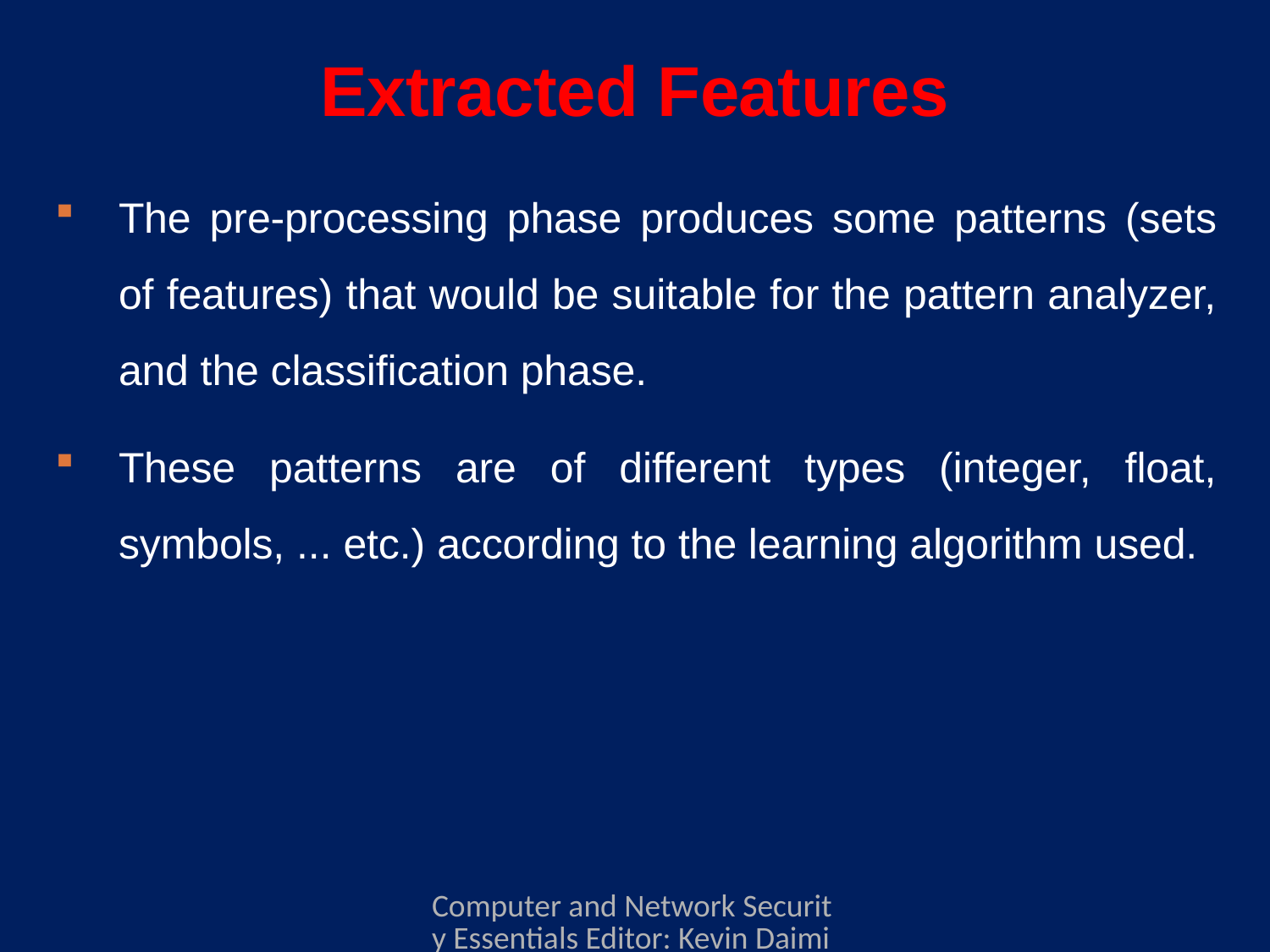

# Extracted Features
The pre-processing phase produces some patterns (sets of features) that would be suitable for the pattern analyzer, and the classification phase.
These patterns are of different types (integer, float, symbols, ... etc.) according to the learning algorithm used.
Computer and Network Security Essentials Editor: Kevin Daimi Associate Editors: Guillermo Francia, Levent Ertaul, Luis H. Encinas, Eman El-Sheikh Published by Springer